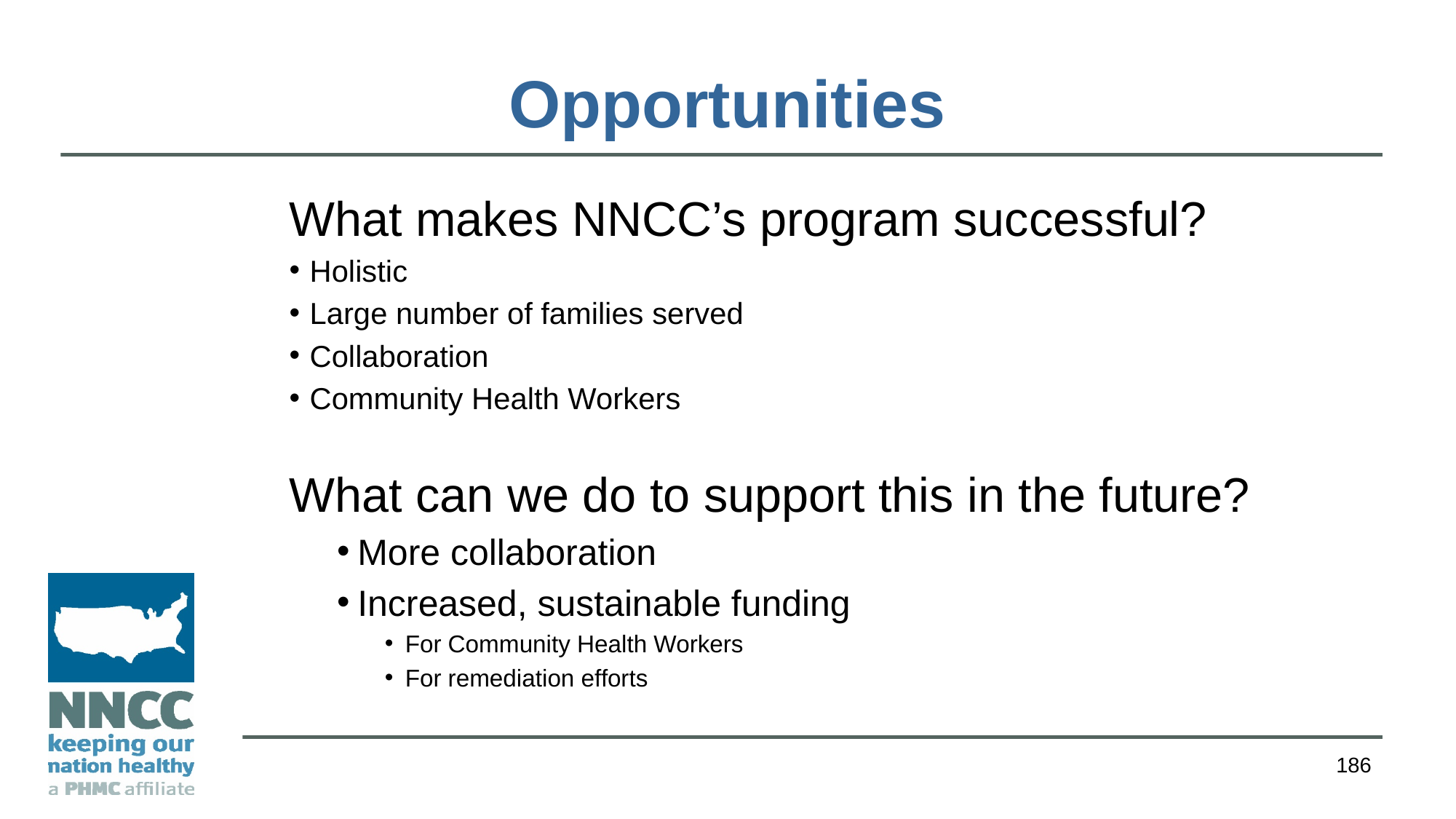

# Opportunities
What makes NNCC’s program successful?
Holistic
Large number of families served
Collaboration
Community Health Workers

What can we do to support this in the future?
More collaboration
Increased, sustainable funding
For Community Health Workers
For remediation efforts

186